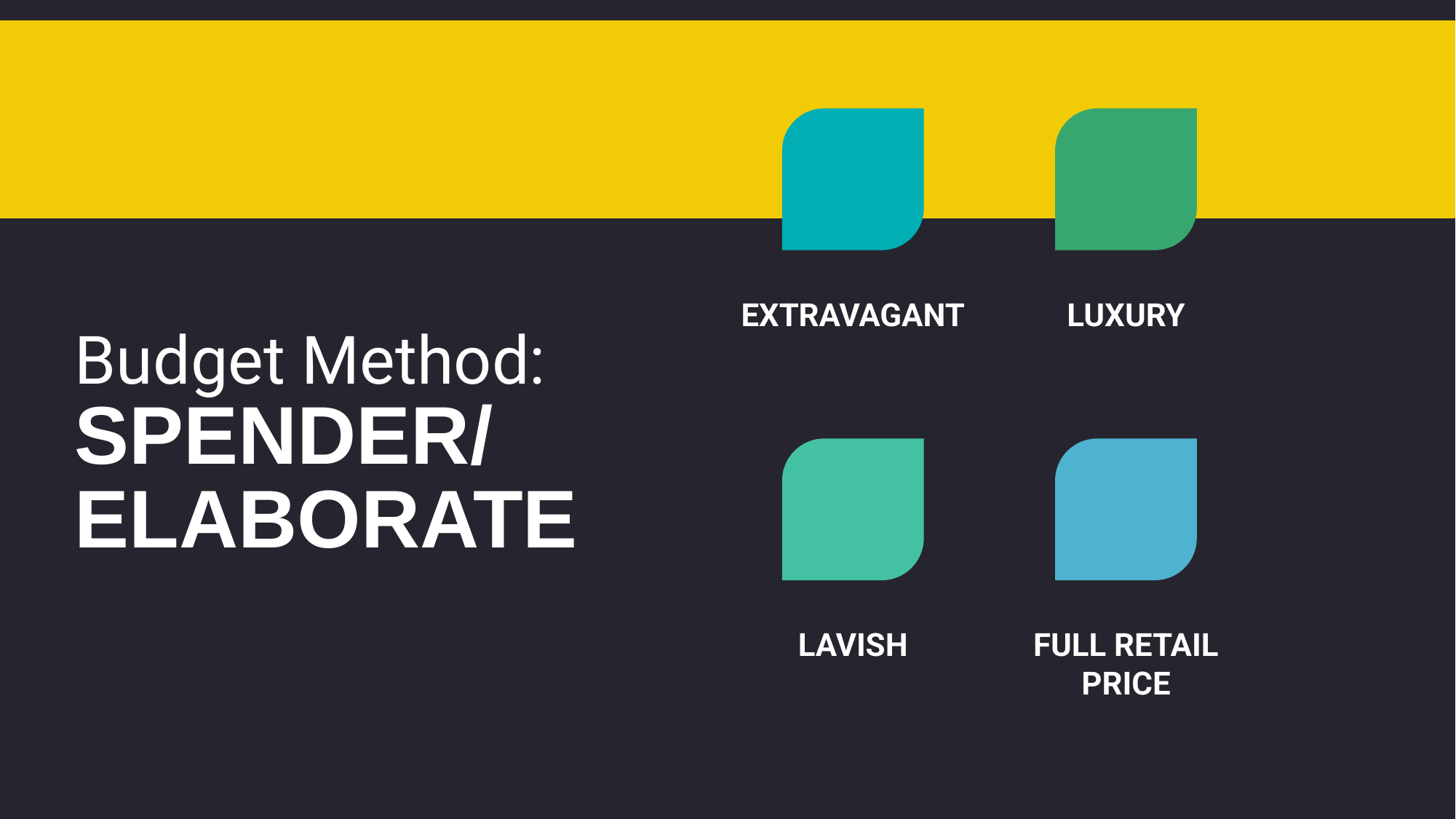

Extravagant
Luxury
Lavish
Full Retail Price
# Budget Method: Spender/ Elaborate